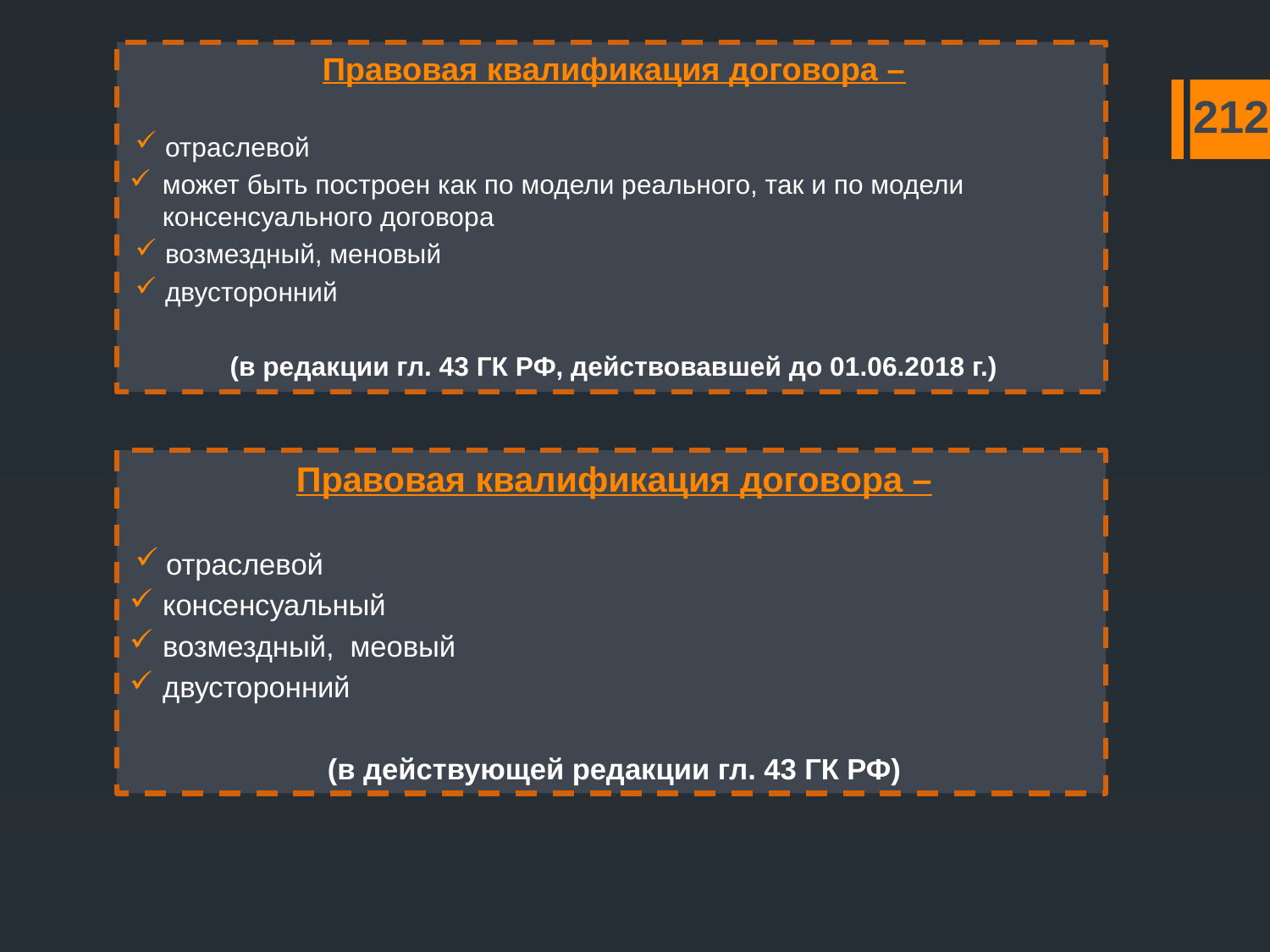

Правовая квалификация договора –

 отраслевой
может быть построен как по модели реального, так и по модели консенсуального договора
 возмездный, меновый
 двусторонний

(в редакции гл. 43 ГК РФ, действовавшей до 01.06.2018 г.)
212
Правовая квалификация договора –

 отраслевой
консенсуальный
возмездный,  меовый
двусторонний

(в действующей редакции гл. 43 ГК РФ)